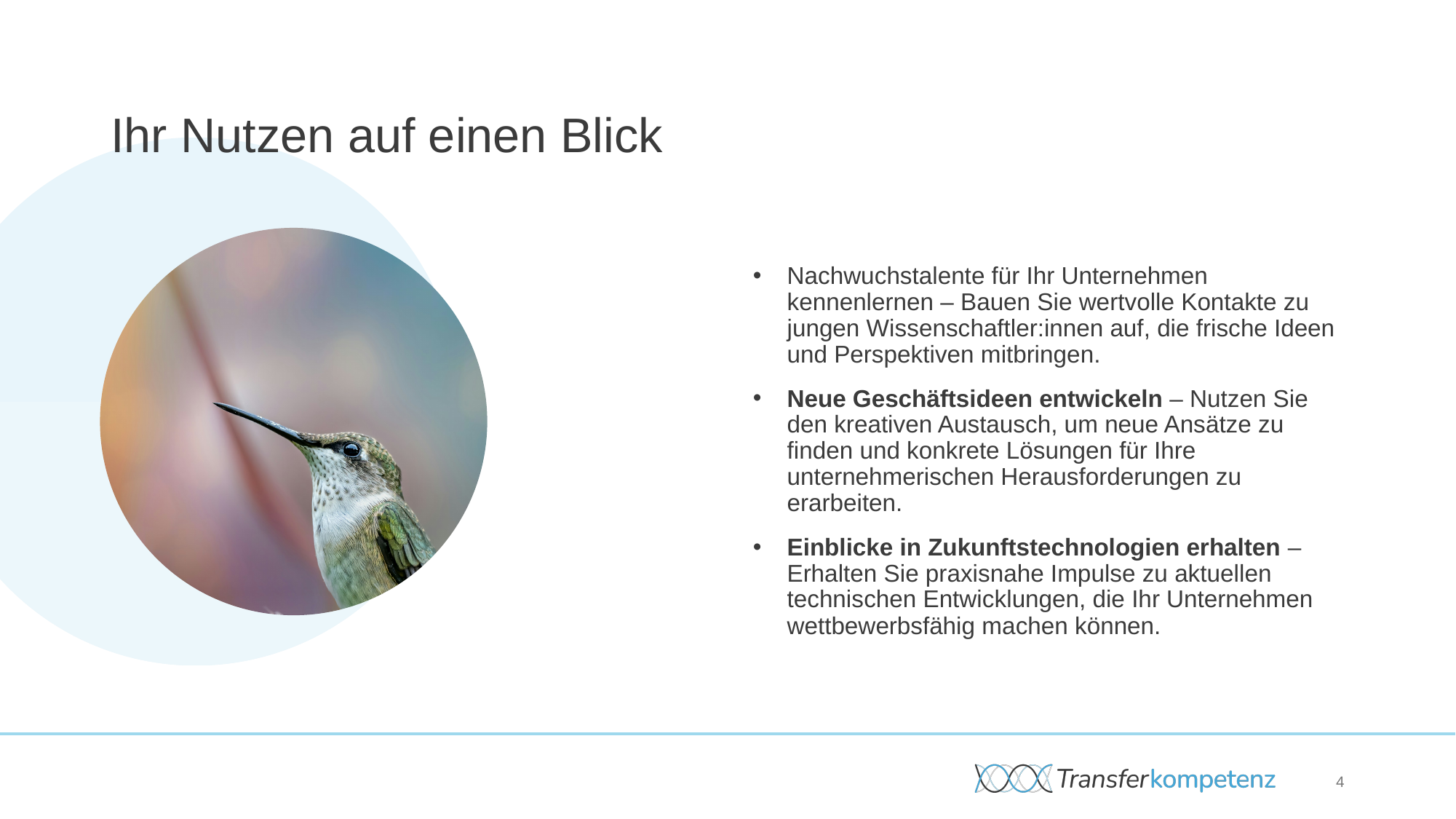

# Ihr Nutzen auf einen Blick

Nachwuchstalente für Ihr Unternehmen kennenlernen – Bauen Sie wertvolle Kontakte zu jungen Wissenschaftler:innen auf, die frische Ideen und Perspektiven mitbringen.
Neue Geschäftsideen entwickeln – Nutzen Sie den kreativen Austausch, um neue Ansätze zu finden und konkrete Lösungen für Ihre unternehmerischen Herausforderungen zu erarbeiten.
Einblicke in Zukunftstechnologien erhalten – Erhalten Sie praxisnahe Impulse zu aktuellen technischen Entwicklungen, die Ihr Unternehmen wettbewerbsfähig machen können.
4